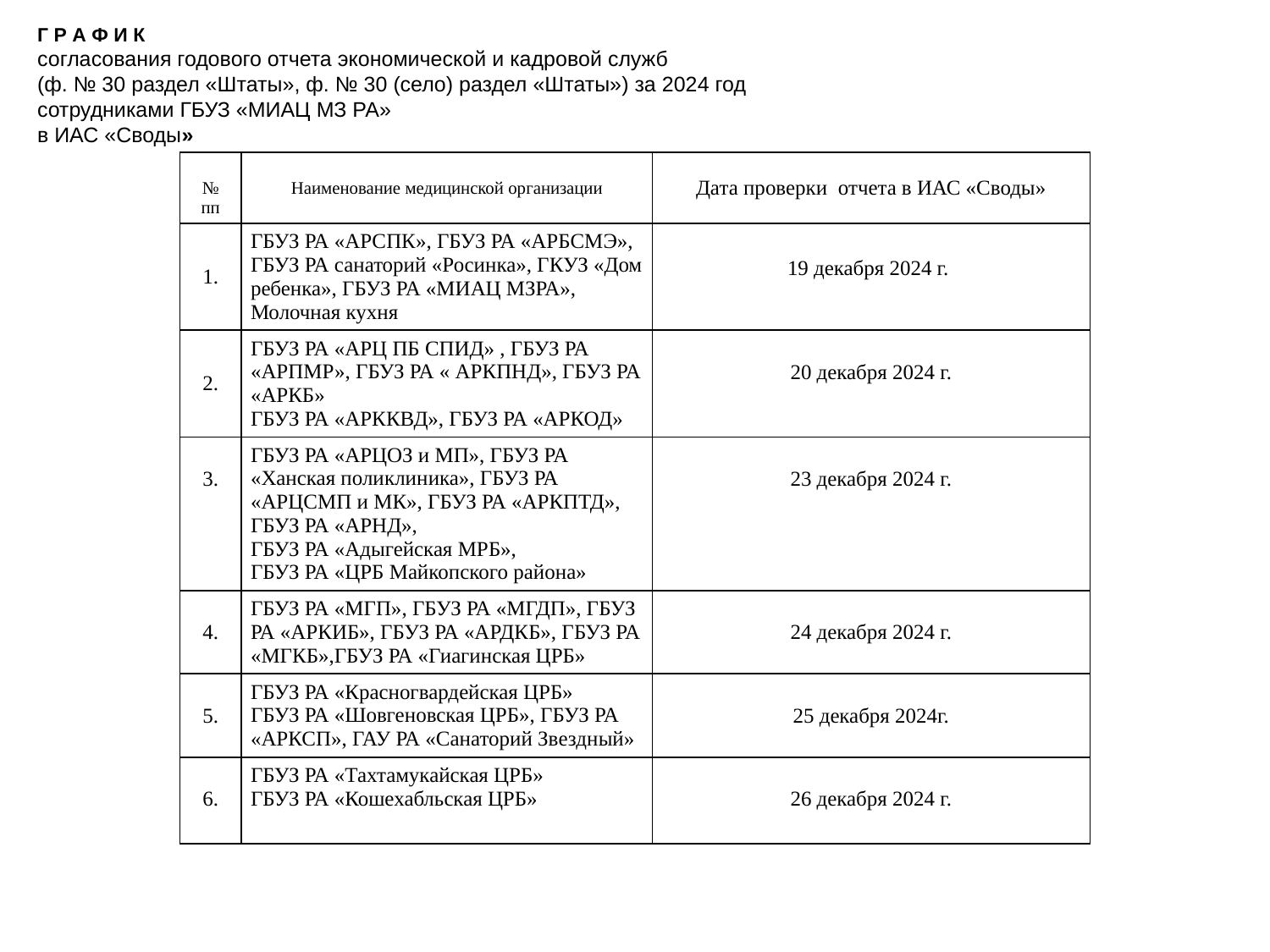

Г Р А Ф И К
согласования годового отчета экономической и кадровой служб
(ф. № 30 раздел «Штаты», ф. № 30 (село) раздел «Штаты») за 2024 год
сотрудниками ГБУЗ «МИАЦ МЗ РА»
в ИАС «Своды»

| № пп | Наименование медицинской организации | Дата проверки отчета в ИАС «Своды» |
| --- | --- | --- |
| 1. | ГБУЗ РА «АРСПК», ГБУЗ РА «АРБСМЭ», ГБУЗ РА санаторий «Росинка», ГКУЗ «Дом ребенка», ГБУЗ РА «МИАЦ МЗРА», Молочная кухня | 19 декабря 2024 г. |
| 2. | ГБУЗ РА «АРЦ ПБ СПИД» , ГБУЗ РА «АРПМР», ГБУЗ РА « АРКПНД», ГБУЗ РА «АРКБ» ГБУЗ РА «АРККВД», ГБУЗ РА «АРКОД» | 20 декабря 2024 г. |
| 3. | ГБУЗ РА «АРЦОЗ и МП», ГБУЗ РА «Ханская поликлиника», ГБУЗ РА «АРЦСМП и МК», ГБУЗ РА «АРКПТД», ГБУЗ РА «АРНД», ГБУЗ РА «Адыгейская МРБ», ГБУЗ РА «ЦРБ Майкопского района» | 23 декабря 2024 г. |
| 4. | ГБУЗ РА «МГП», ГБУЗ РА «МГДП», ГБУЗ РА «АРКИБ», ГБУЗ РА «АРДКБ», ГБУЗ РА «МГКБ»,ГБУЗ РА «Гиагинская ЦРБ» | 24 декабря 2024 г. |
| 5. | ГБУЗ РА «Красногвардейская ЦРБ» ГБУЗ РА «Шовгеновская ЦРБ», ГБУЗ РА «АРКСП», ГАУ РА «Санаторий Звездный» | 25 декабря 2024г. |
| 6. | ГБУЗ РА «Тахтамукайская ЦРБ» ГБУЗ РА «Кошехабльская ЦРБ» | 26 декабря 2024 г. |